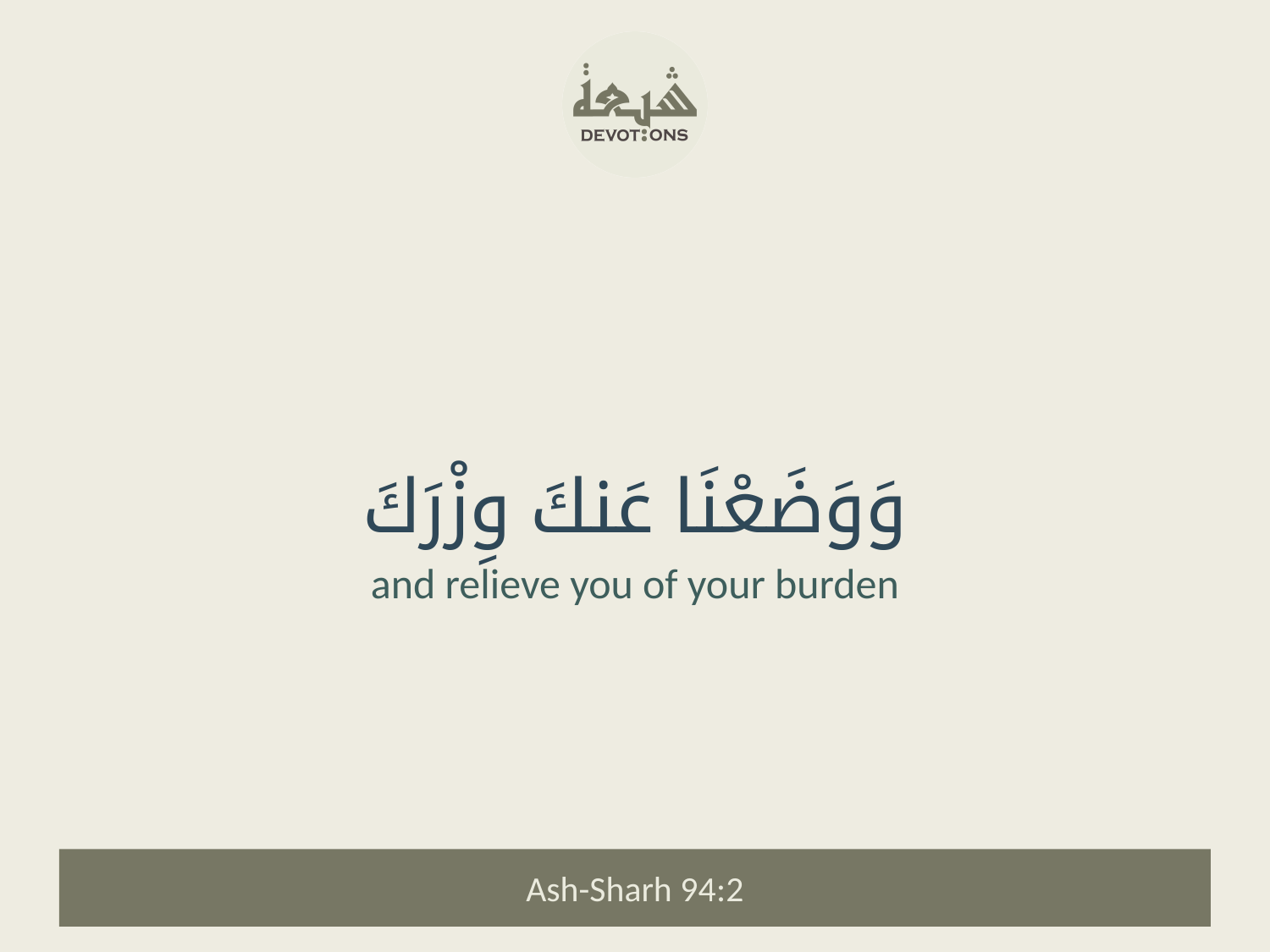

وَوَضَعْنَا عَنكَ وِزْرَكَ
and relieve you of your burden
Ash-Sharh 94:2